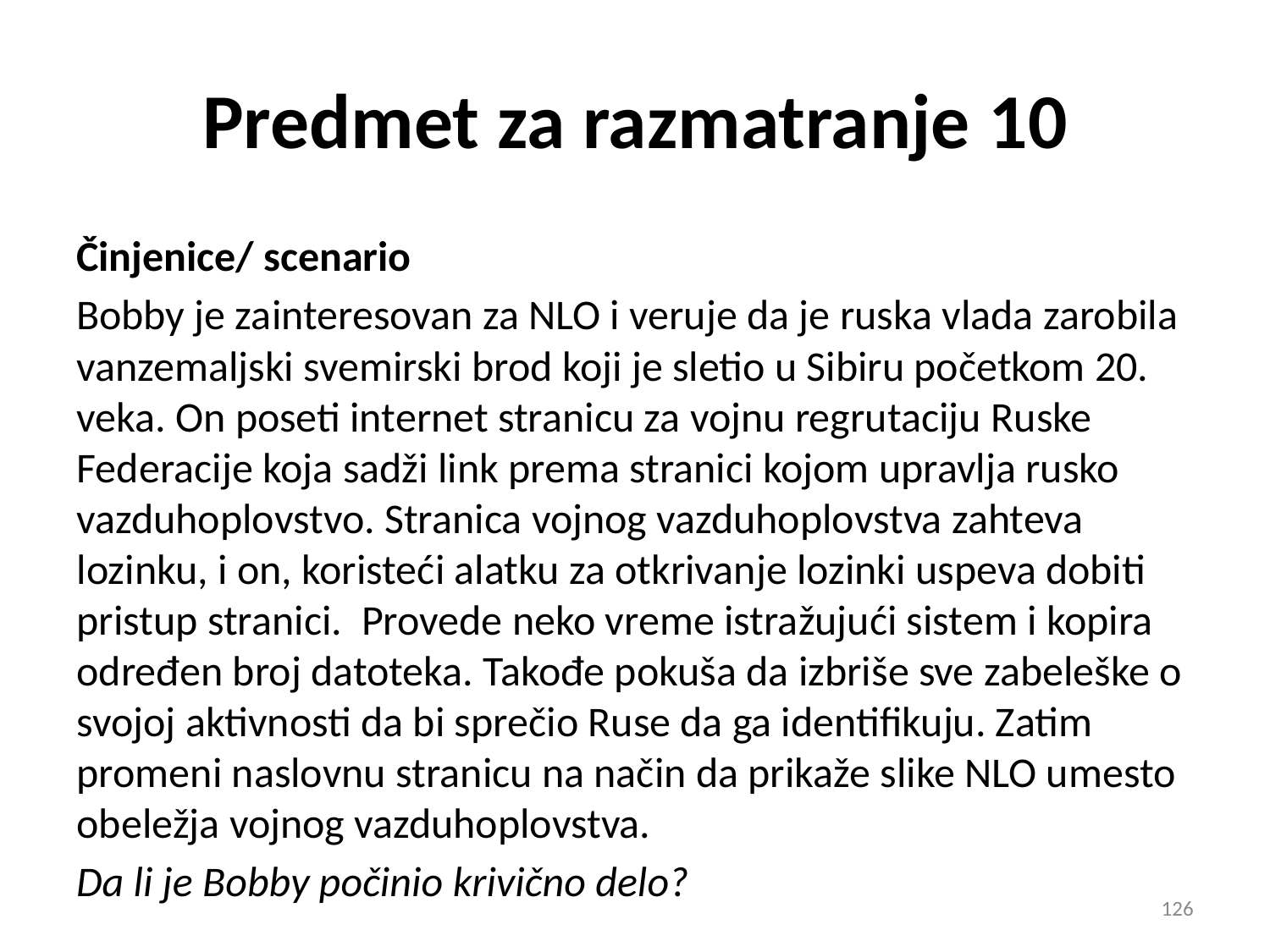

# Predmet za razmatranje 10
Činjenice/ scenario
Bobby je zainteresovan za NLO i veruje da je ruska vlada zarobila vanzemaljski svemirski brod koji je sletio u Sibiru početkom 20. veka. On poseti internet stranicu za vojnu regrutaciju Ruske Federacije koja sadži link prema stranici kojom upravlja rusko vazduhoplovstvo. Stranica vojnog vazduhoplovstva zahteva lozinku, i on, koristeći alatku za otkrivanje lozinki uspeva dobiti pristup stranici.  Provede neko vreme istražujući sistem i kopira određen broj datoteka. Takođe pokuša da izbriše sve zabeleške o svojoj aktivnosti da bi sprečio Ruse da ga identifikuju. Zatim promeni naslovnu stranicu na način da prikaže slike NLO umesto obeležja vojnog vazduhoplovstva.
Da li je Bobby počinio krivično delo?

126